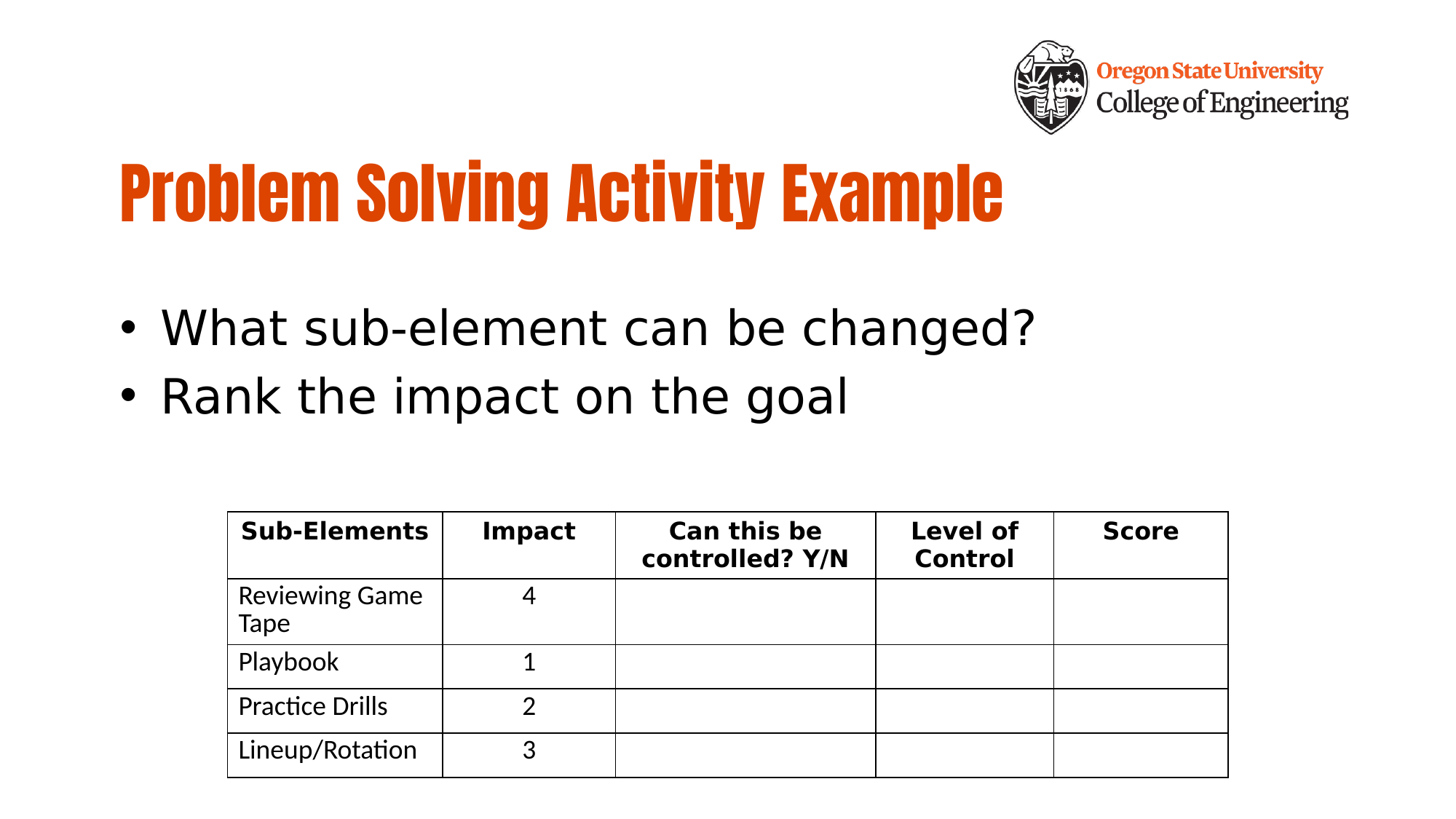

# Problem Solving Activity Example
What sub-element can be changed?
Rank the impact on the goal
| Sub-Elements | Impact | Can this be controlled? Y/N | Level of Control | Score |
| --- | --- | --- | --- | --- |
| Reviewing Game Tape | 4 |  |  |  |
| Playbook | 1 |  |  |  |
| Practice Drills | 2 |  |  |  |
| Lineup/Rotation | 3 |  |  |  |